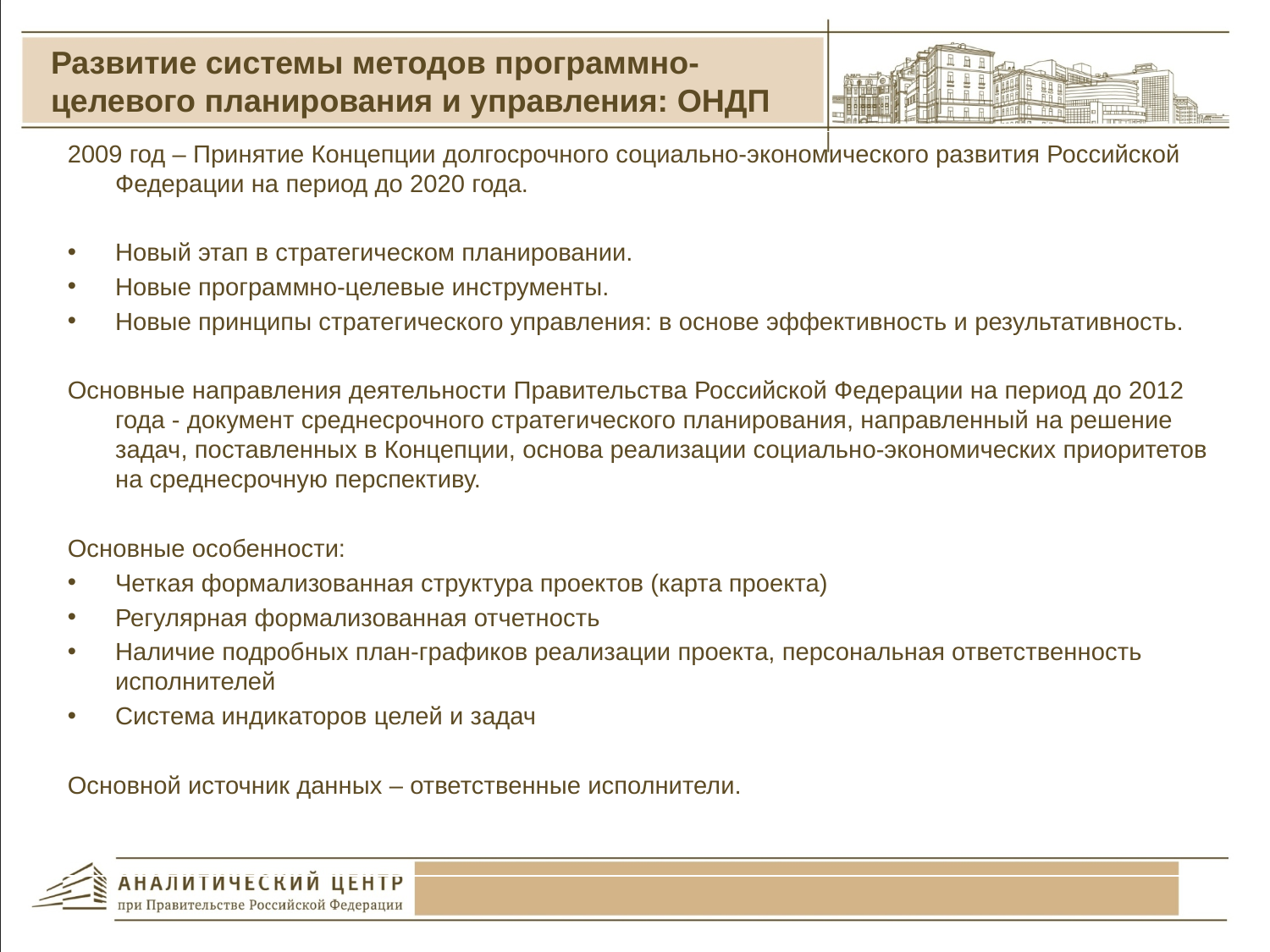

# Развитие системы методов программно-целевого планирования и управления: ОНДП
2009 год – Принятие Концепции долгосрочного социально-экономического развития Российской Федерации на период до 2020 года.

Новый этап в стратегическом планировании.
Новые программно-целевые инструменты.
Новые принципы стратегического управления: в основе эффективность и результативность.

Основные направления деятельности Правительства Российской Федерации на период до 2012 года - документ среднесрочного стратегического планирования, направленный на решение задач, поставленных в Концепции, основа реализации социально-экономических приоритетов на среднесрочную перспективу.

Основные особенности:
Четкая формализованная структура проектов (карта проекта)
Регулярная формализованная отчетность
Наличие подробных план-графиков реализации проекта, персональная ответственность исполнителей
Система индикаторов целей и задач

Основной источник данных – ответственные исполнители.